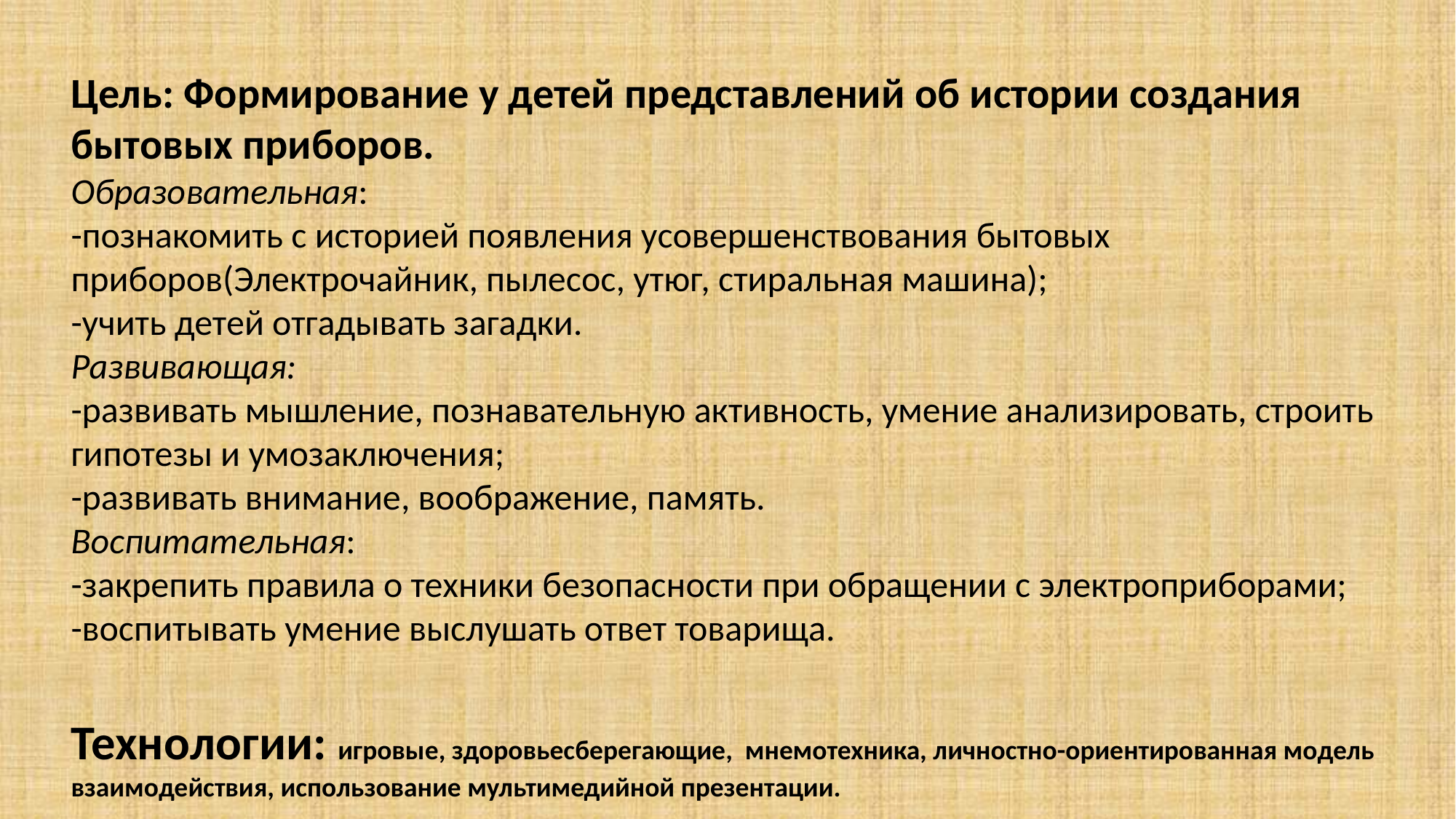

Цель: Формирование у детей представлений об истории создания бытовых приборов.
Образовательная:
-познакомить с историей появления усовершенствования бытовых приборов(Электрочайник, пылесос, утюг, стиральная машина);
-учить детей отгадывать загадки.
Развивающая:
-развивать мышление, познавательную активность, умение анализировать, строить гипотезы и умозаключения;
-развивать внимание, воображение, память.
Воспитательная:
-закрепить правила о техники безопасности при обращении с электроприборами;
-воспитывать умение выслушать ответ товарища.
Технологии: игровые, здоровьесберегающие,  мнемотехника, личностно-ориентированная модель взаимодействия, использование мультимедийной презентации.